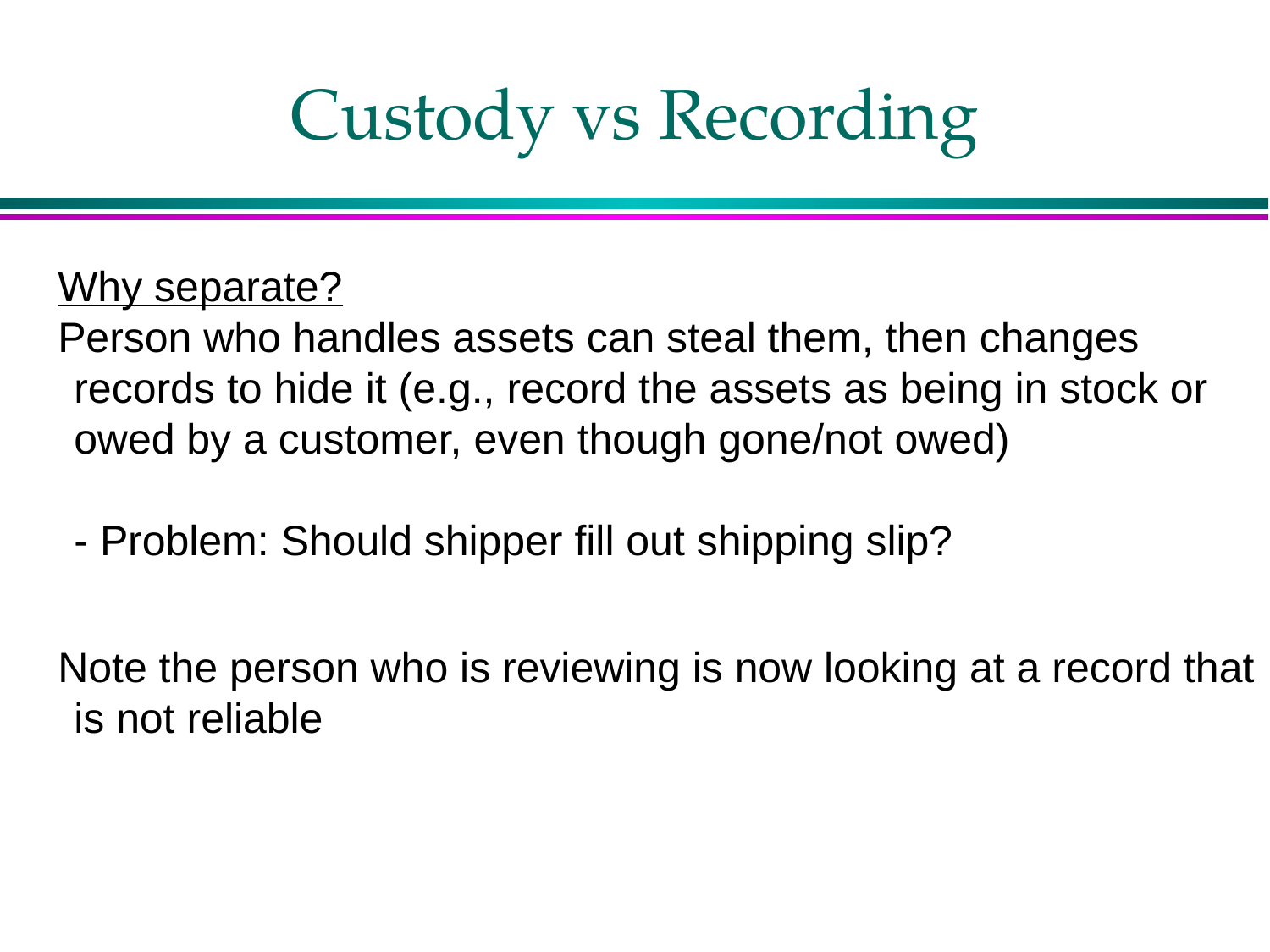

# Custody vs Recording
Why separate?
Person who handles assets can steal them, then changes records to hide it (e.g., record the assets as being in stock or owed by a customer, even though gone/not owed)
- Problem: Should shipper fill out shipping slip?

Note the person who is reviewing is now looking at a record that is not reliable